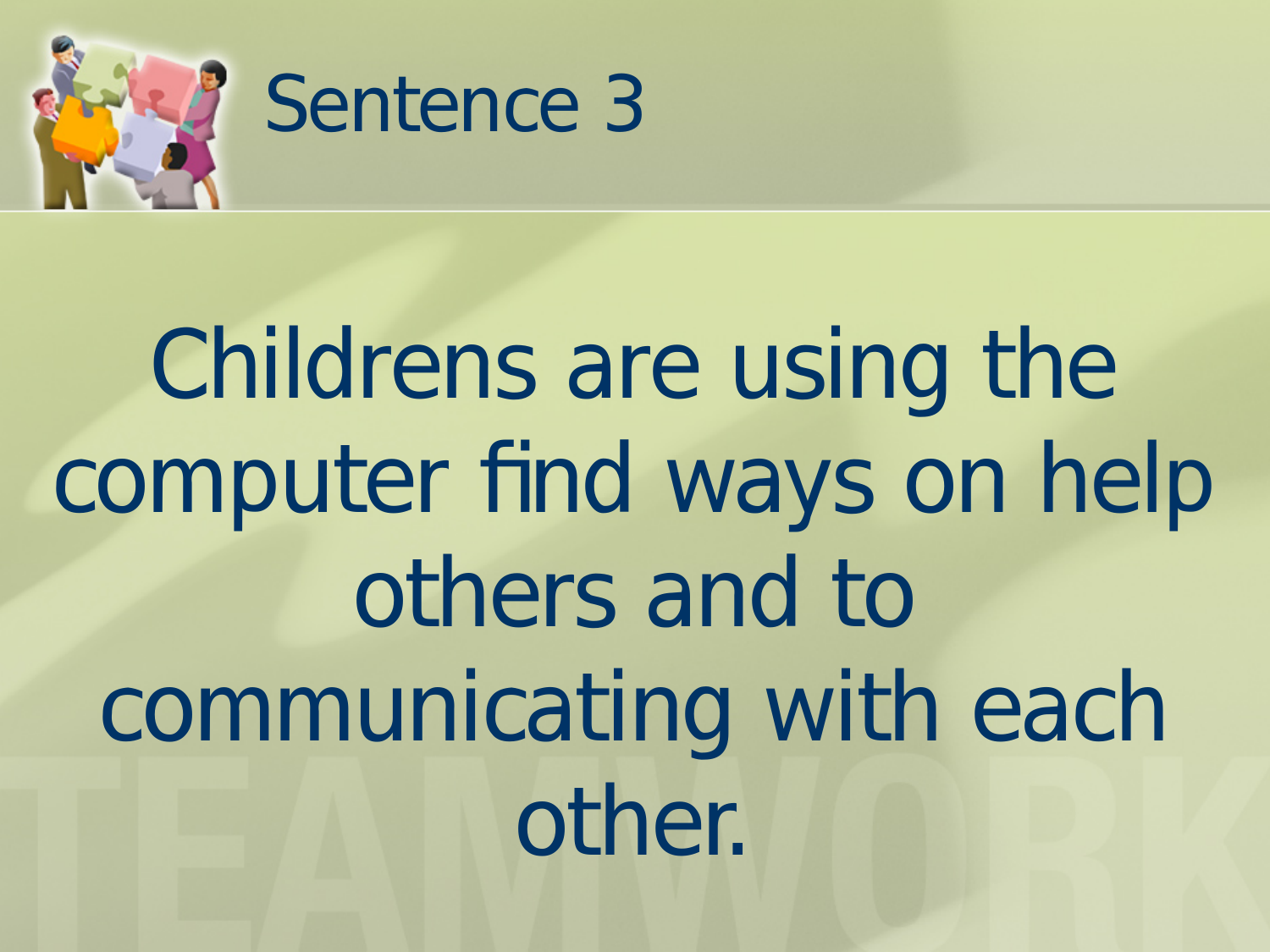

# Sentence 3
Childrens are using the computer find ways on help others and to communicating with each other.